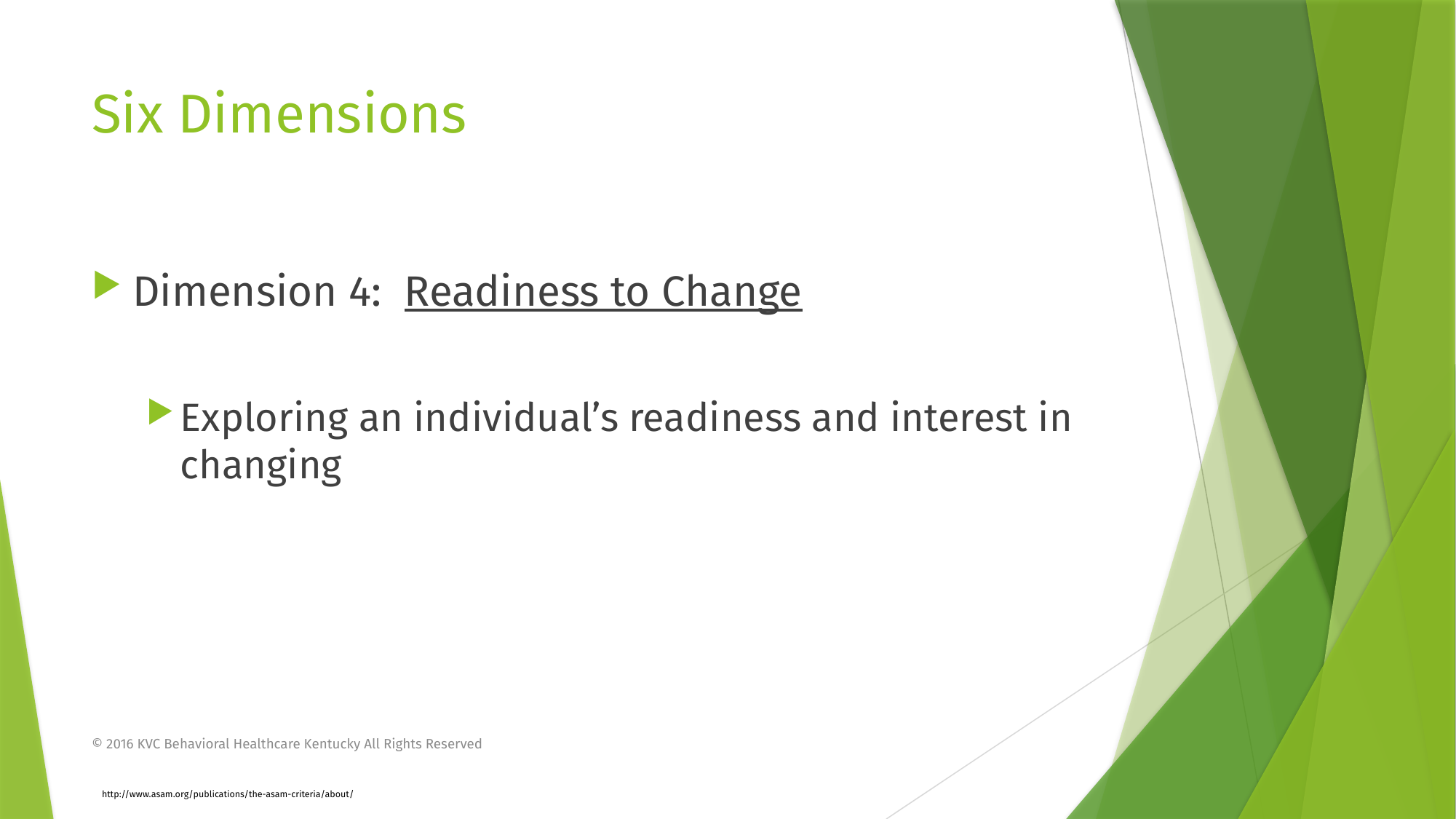

# Six Dimensions
Dimension 4:  Readiness to Change

Exploring an individual’s readiness and interest in changing

© 2016 KVC Behavioral Healthcare Kentucky All Rights Reserved
 http://www.asam.org/publications/the-asam-criteria/about/